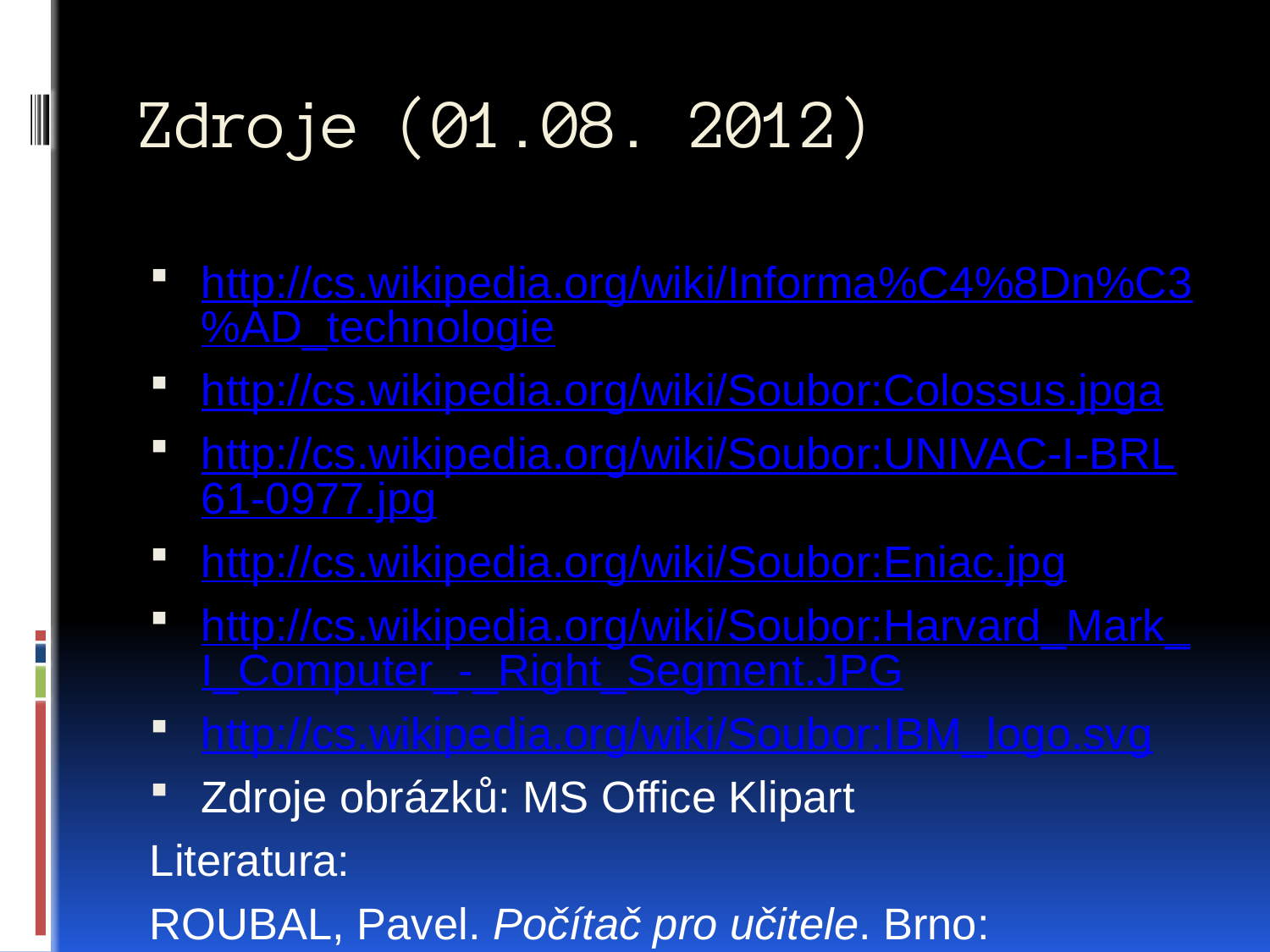

# Zdroje (01.08. 2012)
http://cs.wikipedia.org/wiki/Informa%C4%8Dn%C3%AD_technologie
http://cs.wikipedia.org/wiki/Soubor:Colossus.jpga
http://cs.wikipedia.org/wiki/Soubor:UNIVAC-I-BRL61-0977.jpg
http://cs.wikipedia.org/wiki/Soubor:Eniac.jpg
http://cs.wikipedia.org/wiki/Soubor:Harvard_Mark_I_Computer_-_Right_Segment.JPG
http://cs.wikipedia.org/wiki/Soubor:IBM_logo.svg
Zdroje obrázků: MS Office Klipart
Literatura:
ROUBAL, Pavel. Počítač pro učitele. Brno: Computer Press, 2009. ISBN 978-80-251-2226-6